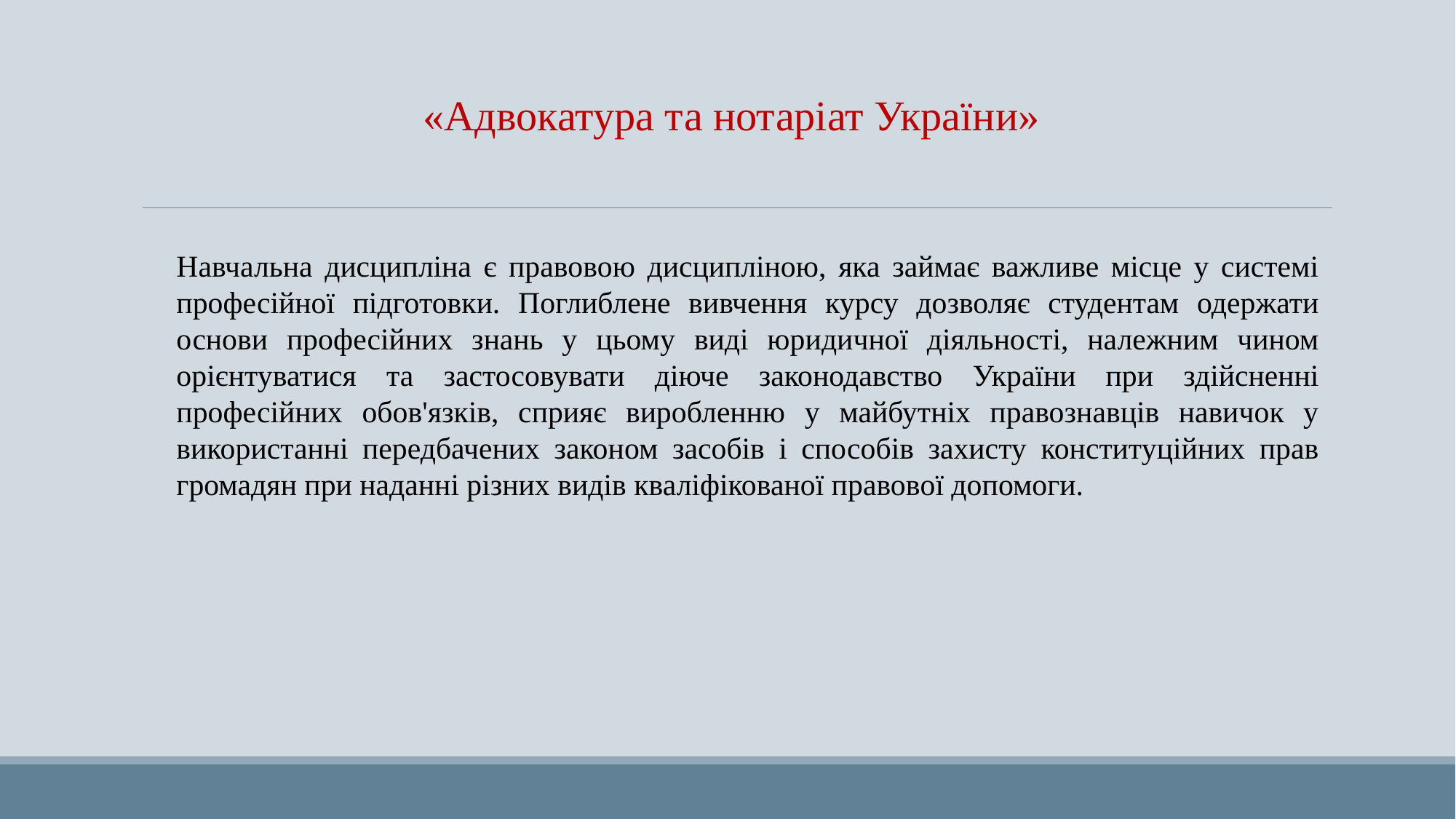

«Адвокатура та нотаріат України»
Навчальна дисципліна є правовою дисципліною, яка займає важливе місце у системі професійної підготовки. Поглиблене вивчення курсу дозволяє студентам одержати основи професійних знань у цьому виді юридичної діяльності, належним чином орієнтуватися та застосовувати діюче законодавство України при здійсненні професійних обов'язків, сприяє виробленню у майбутніх правознавців навичок у використанні передбачених законом засобів і способів захисту конституційних прав громадян при наданні різних видів кваліфікованої правової допомоги.